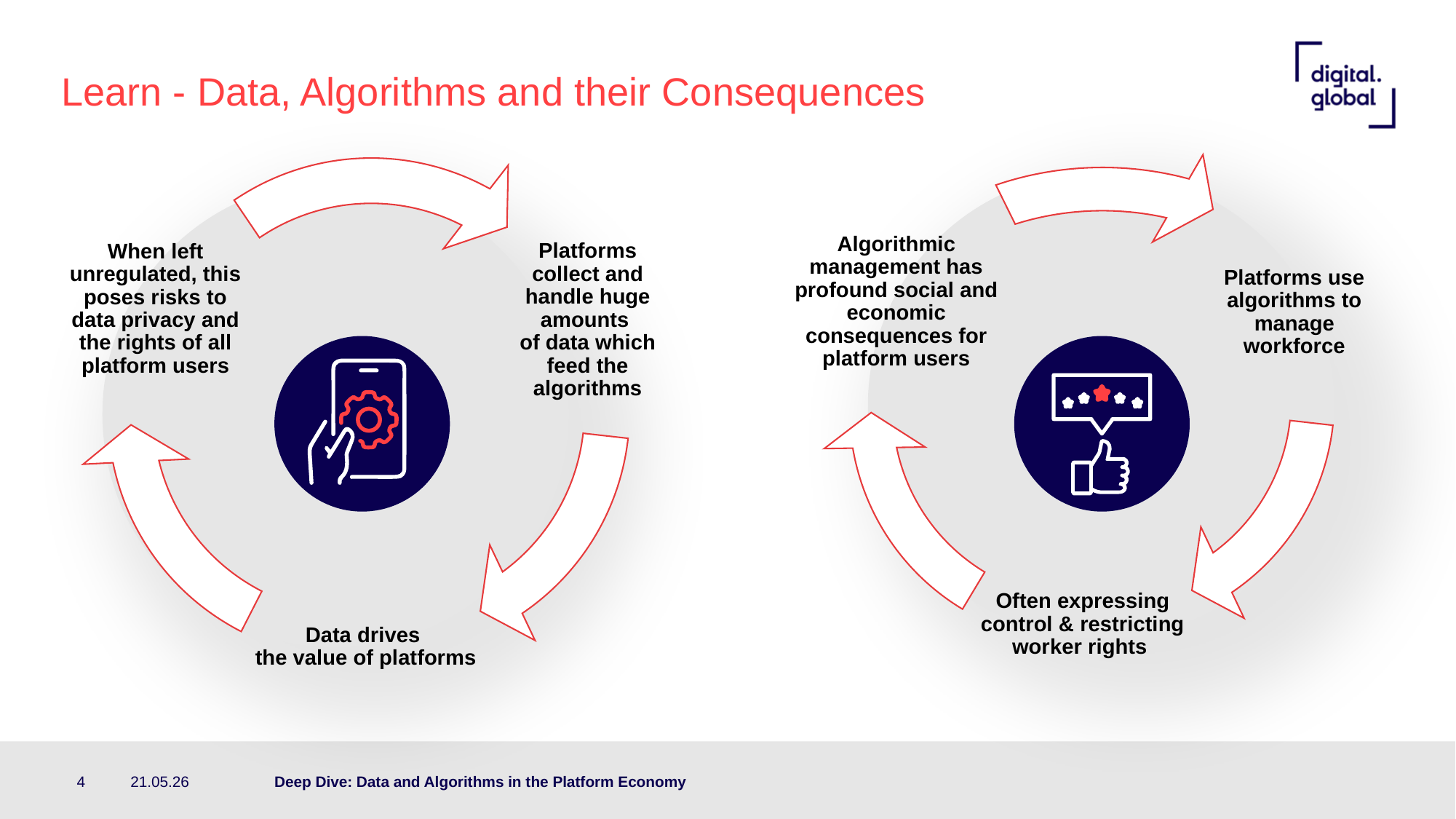

# Learn - Data, Algorithms and their Consequences
Platforms collect and handle huge amounts
of data which feed the algorithms
Data drives
the value of platforms
When left unregulated, this poses risks to data privacy and the rights of all platform users
Platforms use algorithms to manage workforce
Often expressing control & restricting worker rights
Algorithmic management has profound social and economic consequences for platform users

4
21.05.26
Deep Dive: Data and Algorithms in the Platform Economy